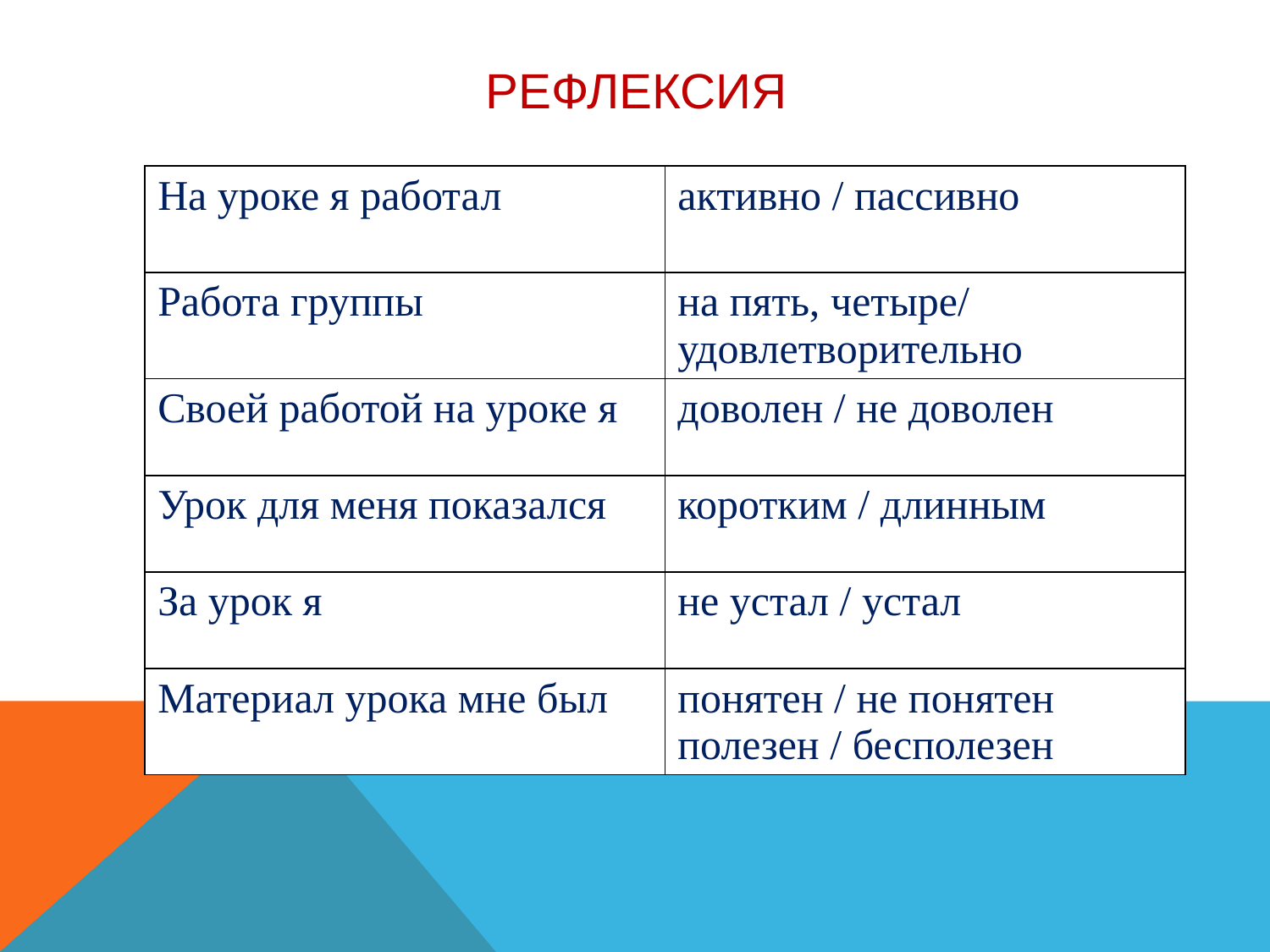

# Рефлексия
| На уроке я работал | активно / пассивно |
| --- | --- |
| Работа группы | на пять, четыре/ удовлетворительно |
| Своей работой на уроке я | доволен / не доволен |
| Урок для меня показался | коротким / длинным |
| За урок я | не устал / устал |
| Материал урока мне был | понятен / не понятен полезен / бесполезен |